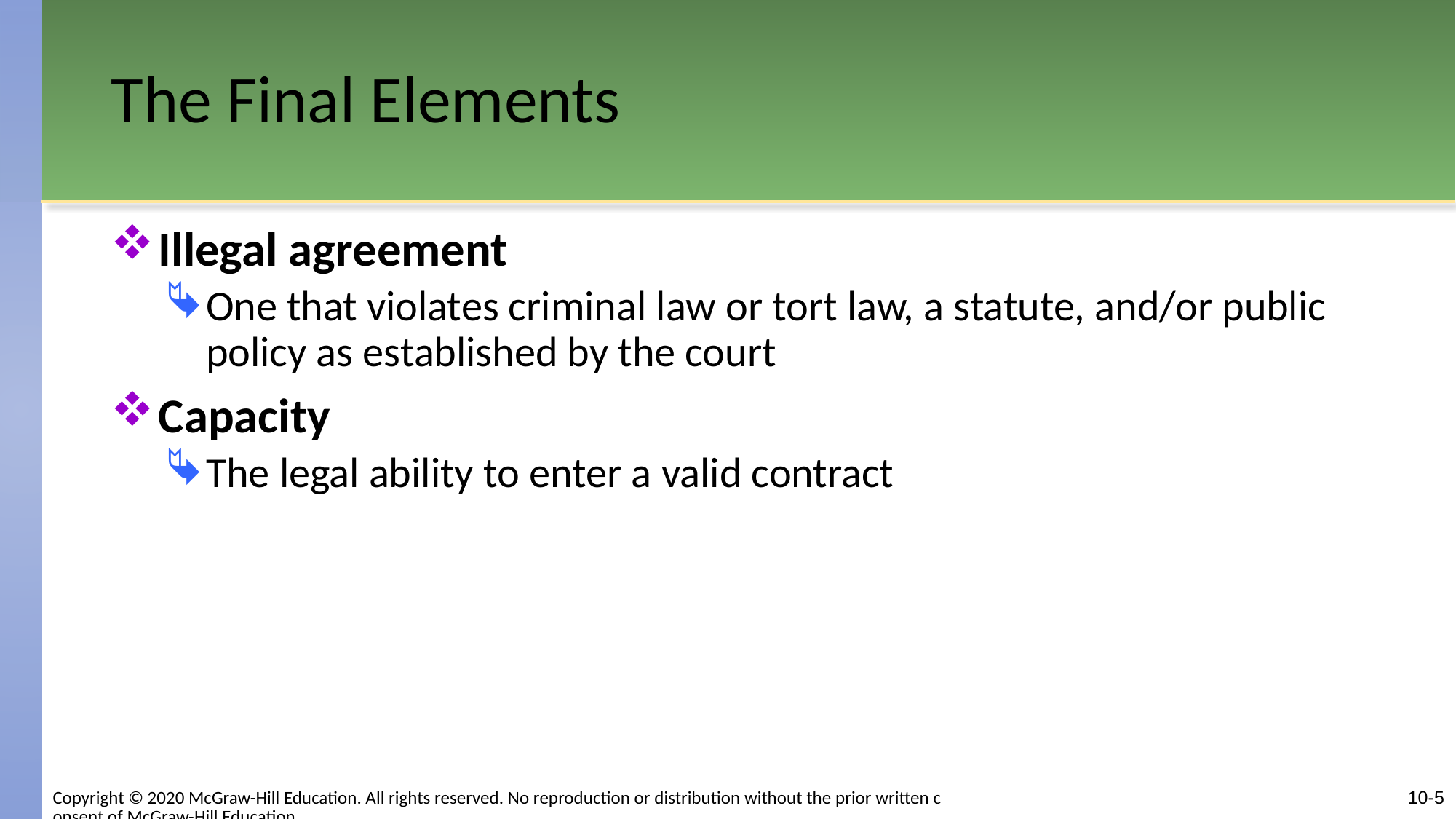

# The Final Elements

Illegal agreement
One that violates criminal law or tort law, a statute, and/or public policy as established by the court
Capacity
The legal ability to enter a valid contract
Copyright © 2020 McGraw-Hill Education. All rights reserved. No reproduction or distribution without the prior written consent of McGraw-Hill Education.
10-5